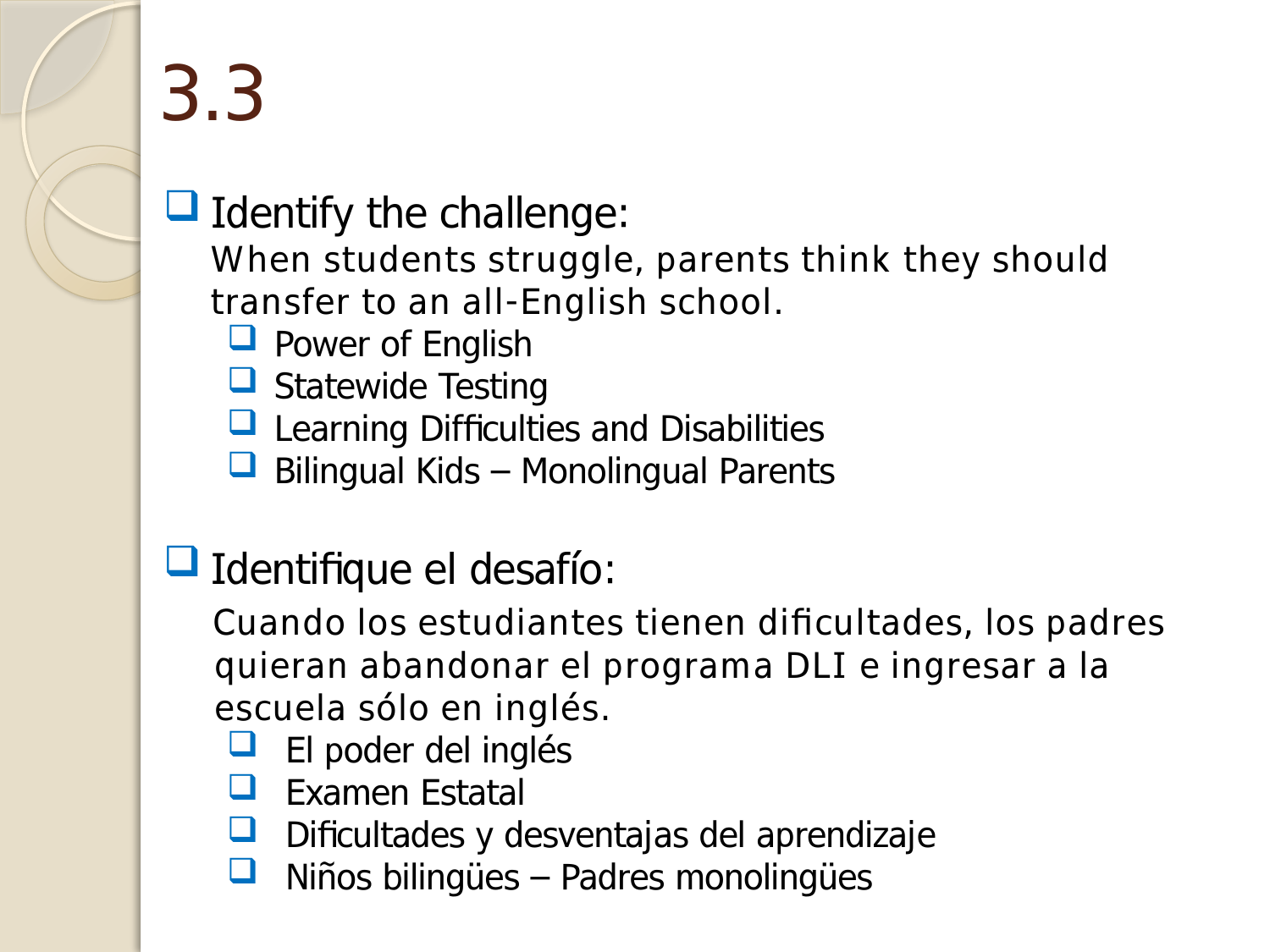

# 3.3
Identify the challenge:
When students struggle, parents think they should transfer to an all-English school.
Power of English
Statewide Testing
Learning Difficulties and Disabilities
Bilingual Kids – Monolingual Parents

Identifique el desafío:
    Cuando los estudiantes tienen dificultades, los padres
     quieran abandonar el programa DLI e ingresar a la
     escuela sólo en inglés.
 El poder del inglés
 Examen Estatal
 Dificultades y desventajas del aprendizaje
 Niños bilingües – Padres monolingües